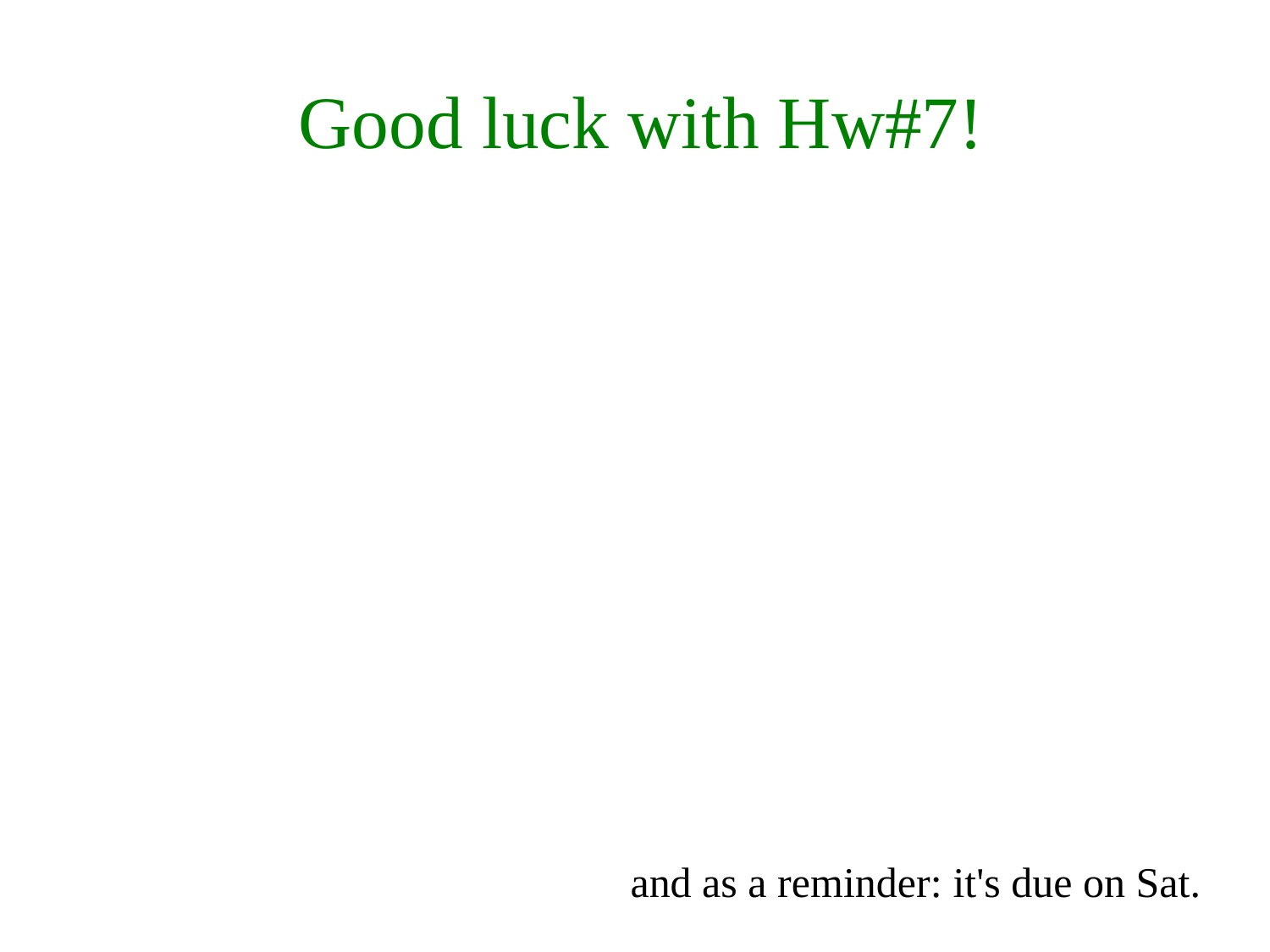

Good luck with Hw#7!

and as a reminder: it's due on Sat.